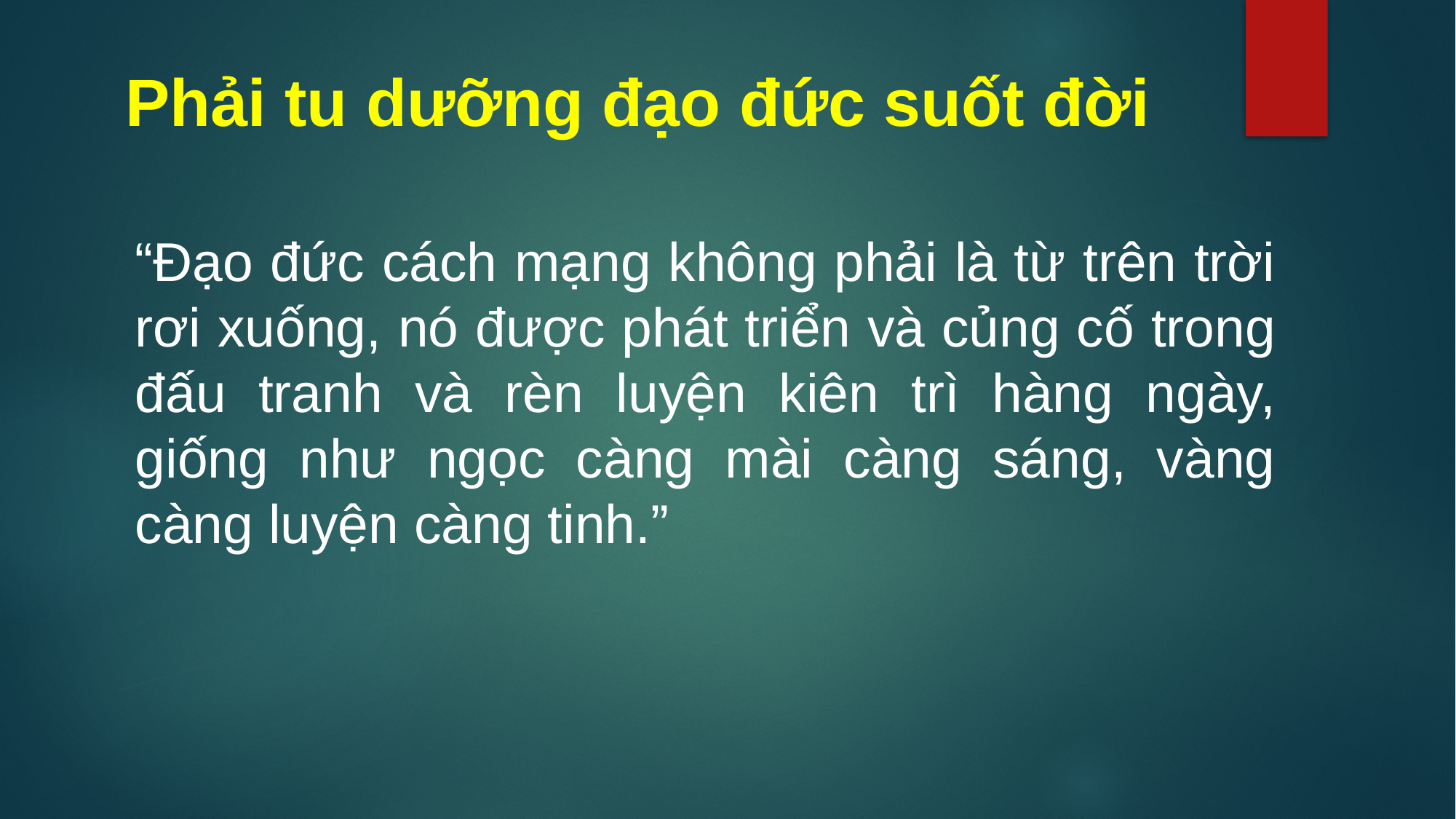

# Phải tu dưỡng đạo đức suốt đời
“Đạo đức cách mạng không phải là từ trên trời rơi xuống, nó được phát triển và củng cố trong đấu tranh và rèn luyện kiên trì hàng ngày, giống như ngọc càng mài càng sáng, vàng càng luyện càng tinh.”